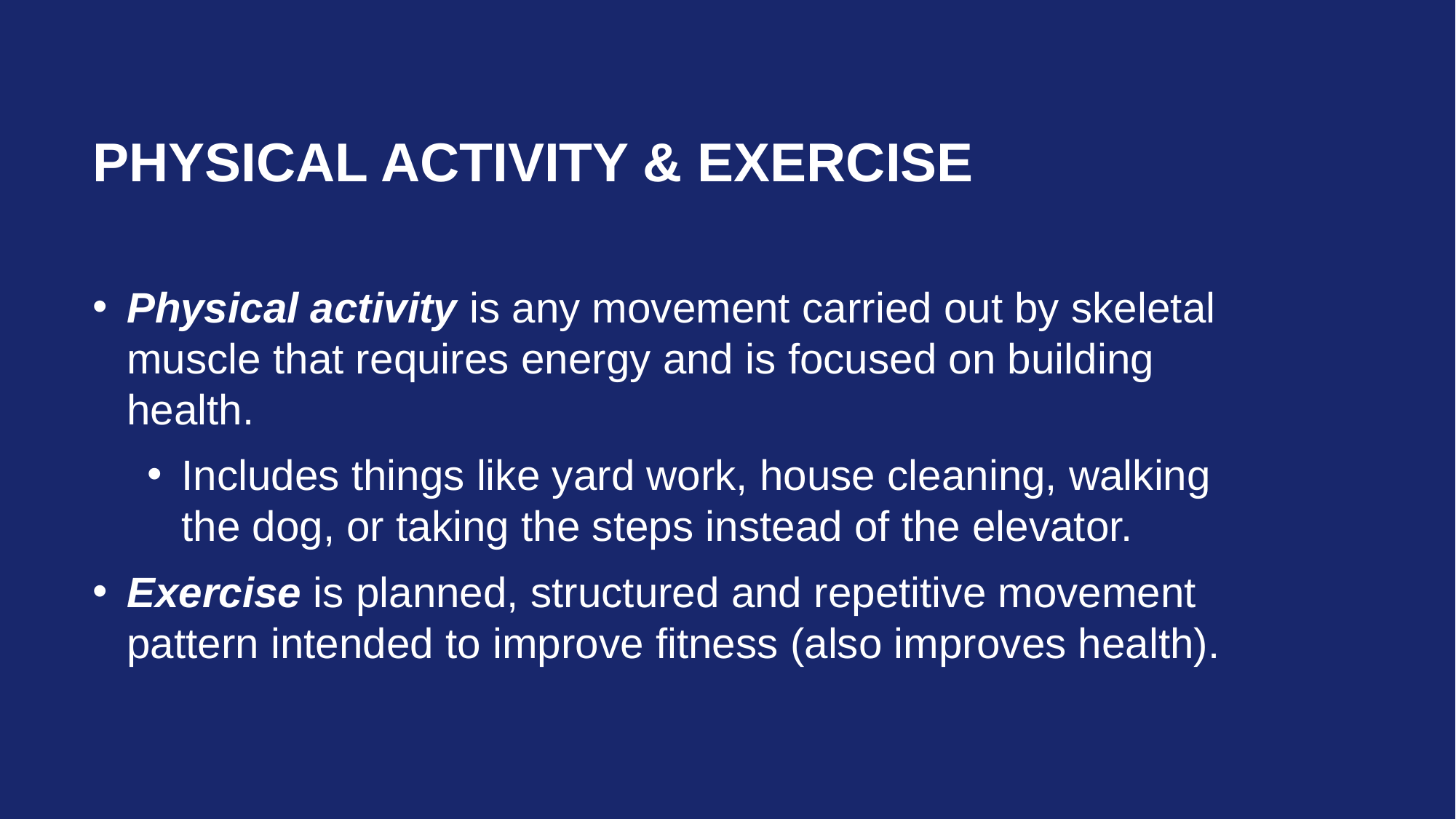

# Physical Activity & Exercise
Physical activity is any movement carried out by skeletal muscle that requires energy and is focused on building health.
Includes things like yard work, house cleaning, walking the dog, or taking the steps instead of the elevator.
Exercise is planned, structured and repetitive movement pattern intended to improve fitness (also improves health).